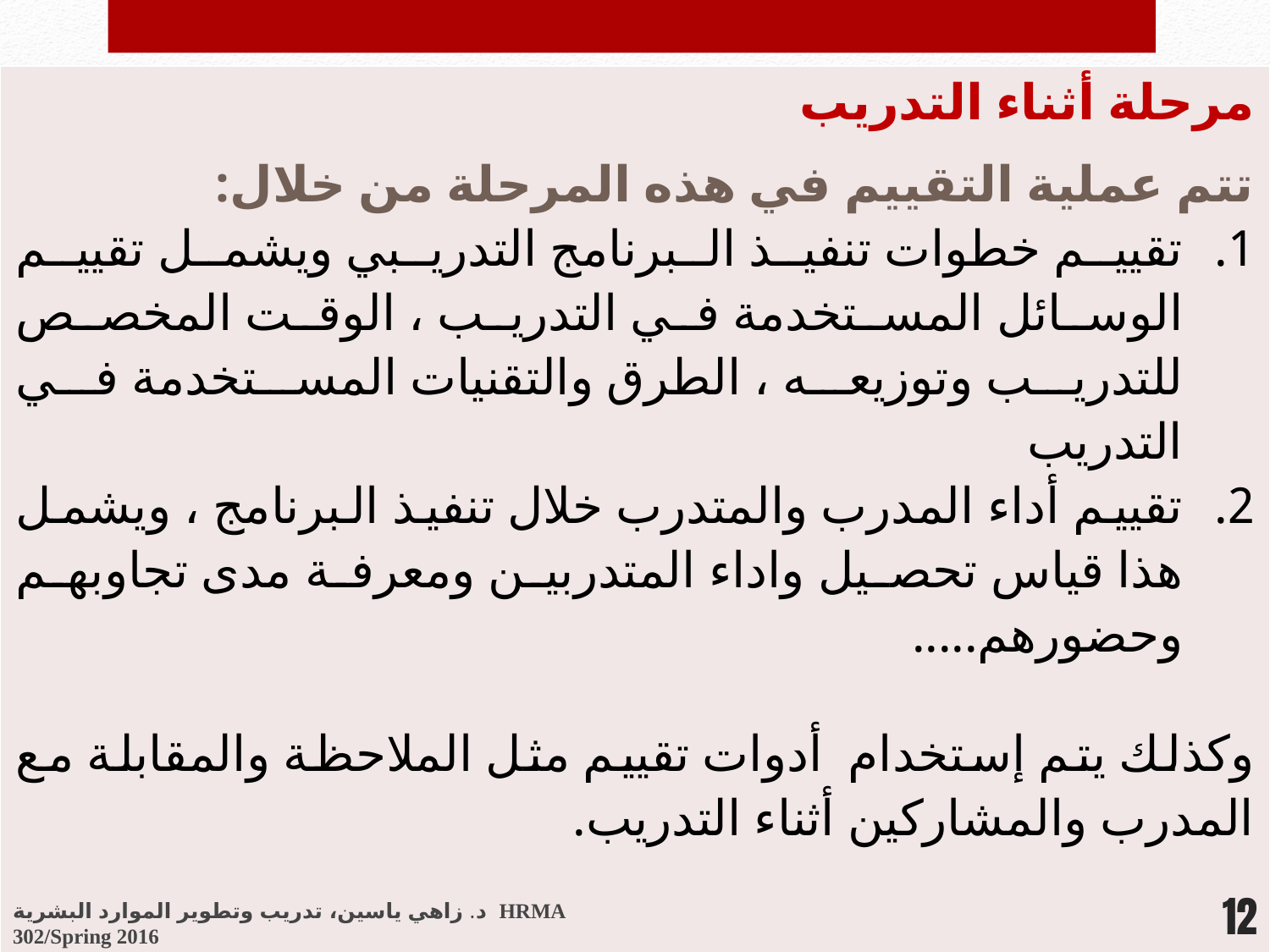

| مرحلة أثناء التدريب تتم عملية التقييم في هذه المرحلة من خلال: تقييم خطوات تنفيذ البرنامج التدريبي ويشمل تقييم الوسائل المستخدمة في التدريب ، الوقت المخصص للتدريب وتوزيعه ، الطرق والتقنيات المستخدمة في التدريب تقييم أداء المدرب والمتدرب خلال تنفيذ البرنامج ، ويشمل هذا قياس تحصيل واداء المتدربين ومعرفة مدى تجاوبهم وحضورهم..... وكذلك يتم إستخدام أدوات تقييم مثل الملاحظة والمقابلة مع المدرب والمشاركين أثناء التدريب. |
| --- |
د. زاهي ياسين، تدريب وتطوير الموارد البشرية  HRMA 302/Spring 2016
12